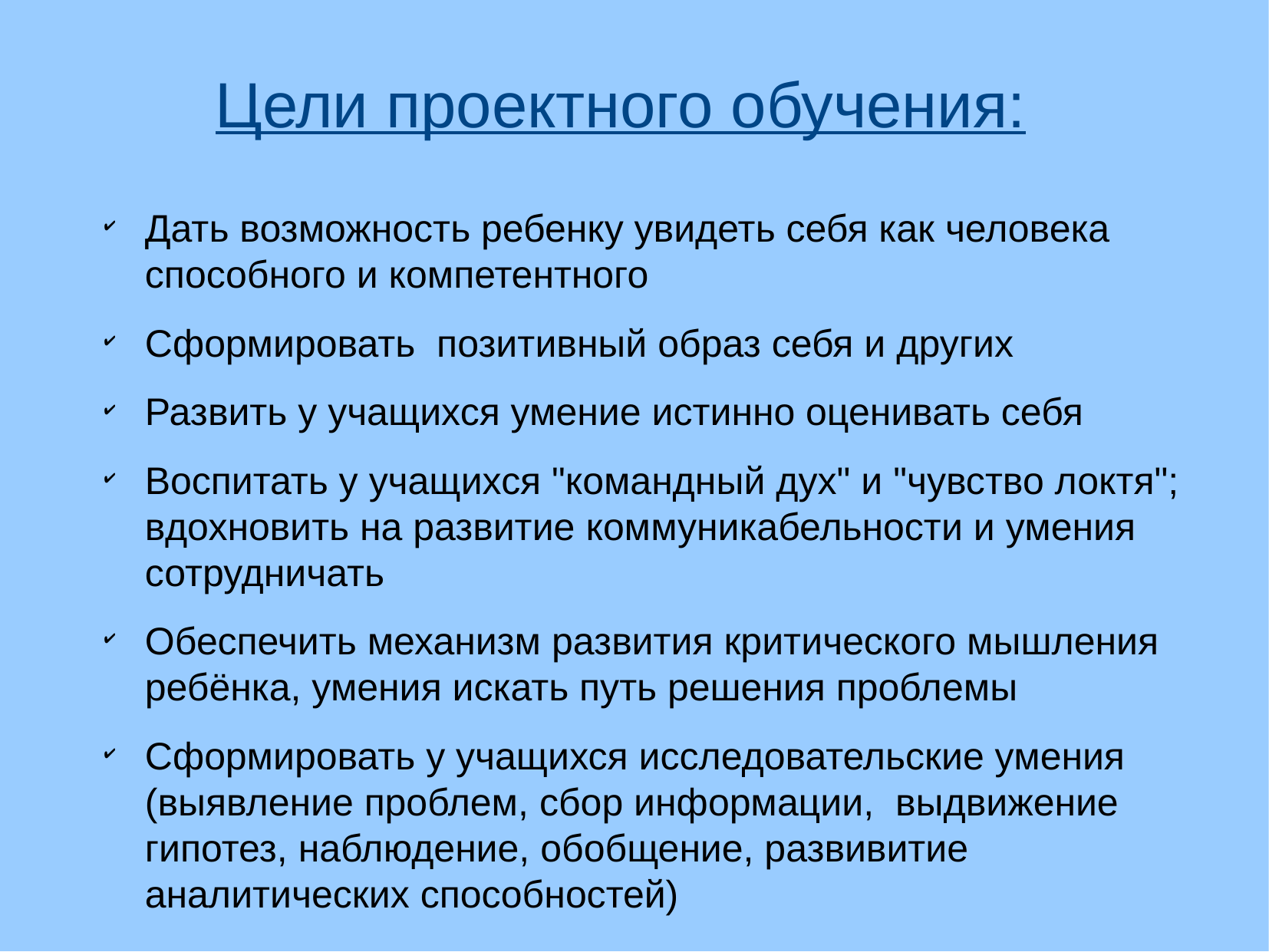

Цели проектного обучения:
Дать возможность ребенку увидеть себя как человека способного и компетентного
Сформировать  позитивный образ себя и других
Развить у учащихся умение истинно оценивать себя
Воспитать у учащихся "командный дух" и "чувство локтя"; вдохновить на развитие коммуникабельности и умения сотрудничать
Обеспечить механизм развития критического мышления ребёнка, умения искать путь решения проблемы
Сформировать у учащихся исследовательские умения (выявление проблем, сбор информации,  выдвижение гипотез, наблюдение, обобщение, развивитие аналитических способностей)